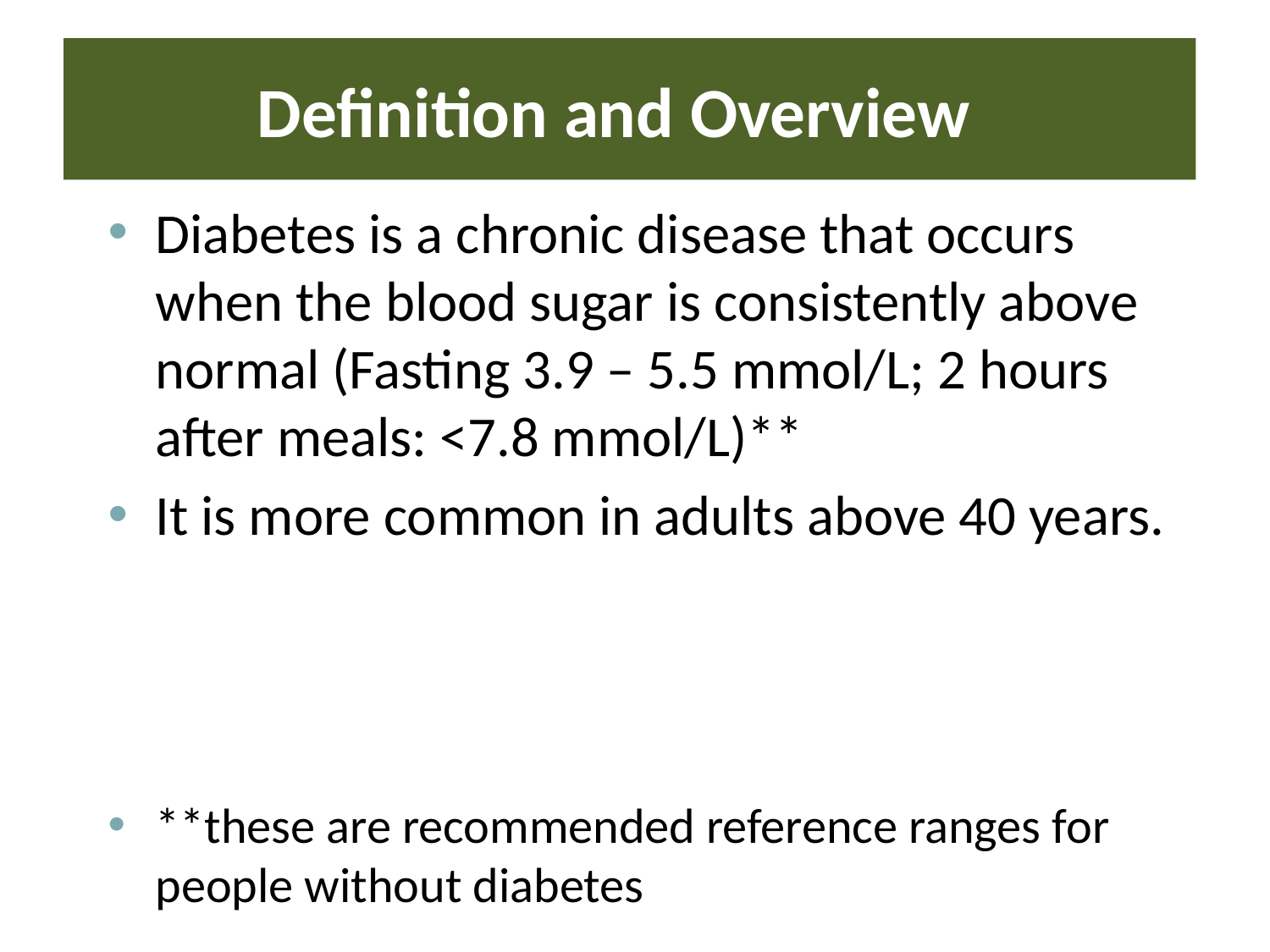

# Definition and Overview
Diabetes is a chronic disease that occurs when the blood sugar is consistently above normal (Fasting 3.9 – 5.5 mmol/L; 2 hours after meals: <7.8 mmol/L)**
It is more common in adults above 40 years.

**these are recommended reference ranges for people without diabetes